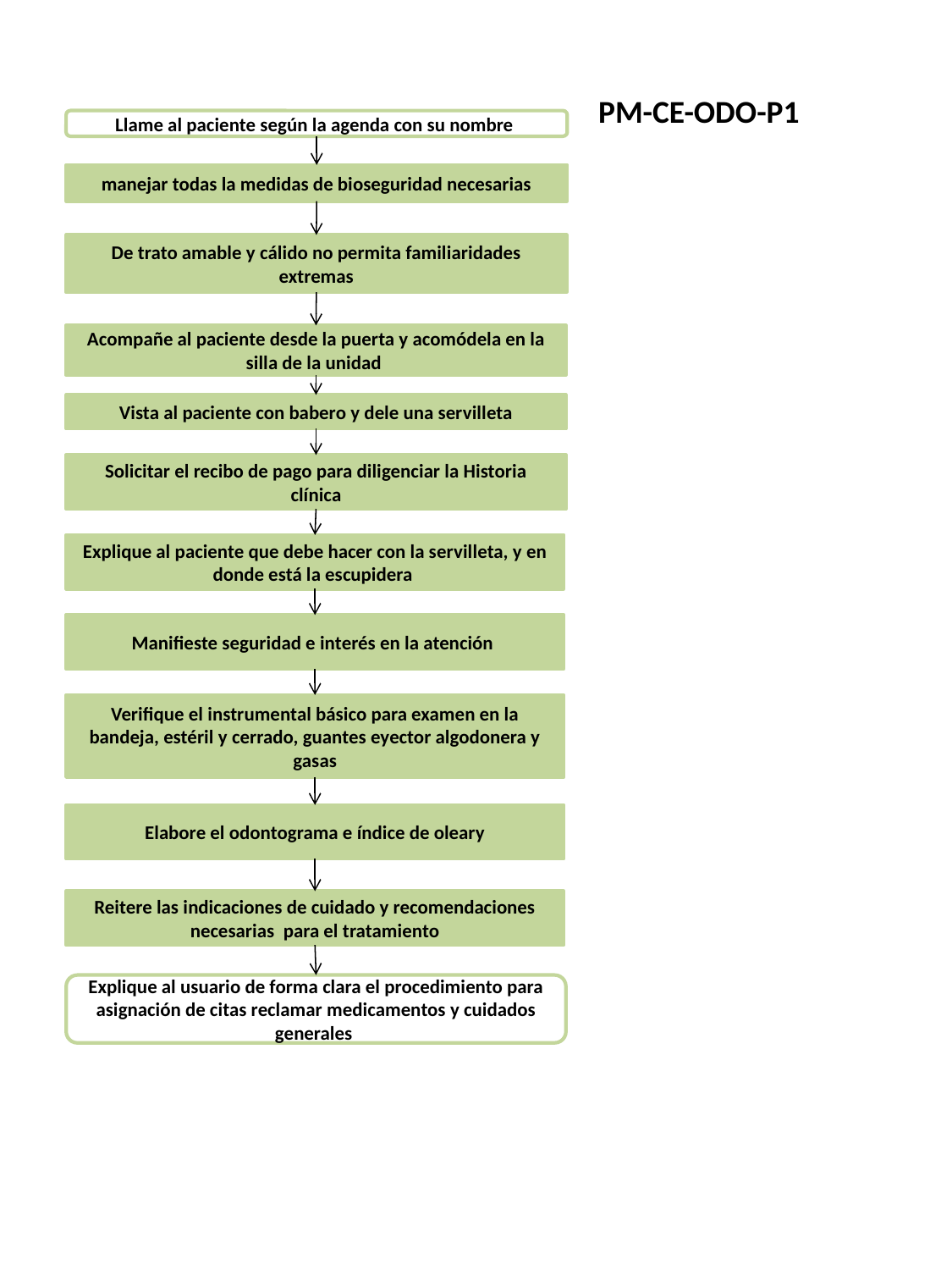

PM-CE-ODO-P1
Llame al paciente según la agenda con su nombre
manejar todas la medidas de bioseguridad necesarias
De trato amable y cálido no permita familiaridades extremas
Acompañe al paciente desde la puerta y acomódela en la silla de la unidad
Vista al paciente con babero y dele una servilleta
Solicitar el recibo de pago para diligenciar la Historia clínica
Explique al paciente que debe hacer con la servilleta, y en donde está la escupidera
Manifieste seguridad e interés en la atención
Verifique el instrumental básico para examen en la bandeja, estéril y cerrado, guantes eyector algodonera y gasas
Elabore el odontograma e índice de oleary
Reitere las indicaciones de cuidado y recomendaciones necesarias  para el tratamiento
Explique al usuario de forma clara el procedimiento para asignación de citas reclamar medicamentos y cuidados generales